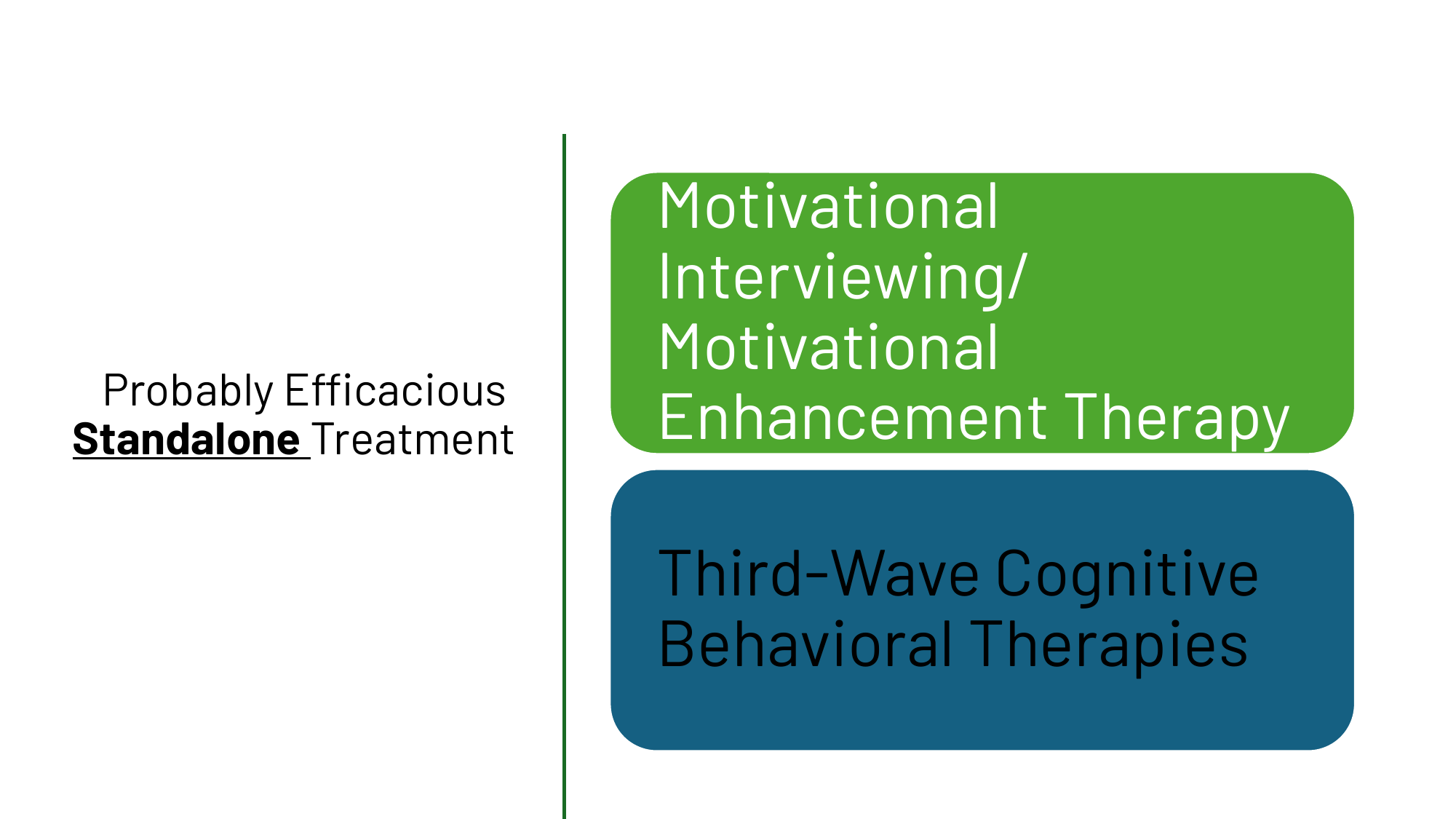

# Probably Efficacious  Standalone Treatment

Motivational Interviewing/ Motivational Enhancement Therapy
Third-Wave Cognitive Behavioral Therapies